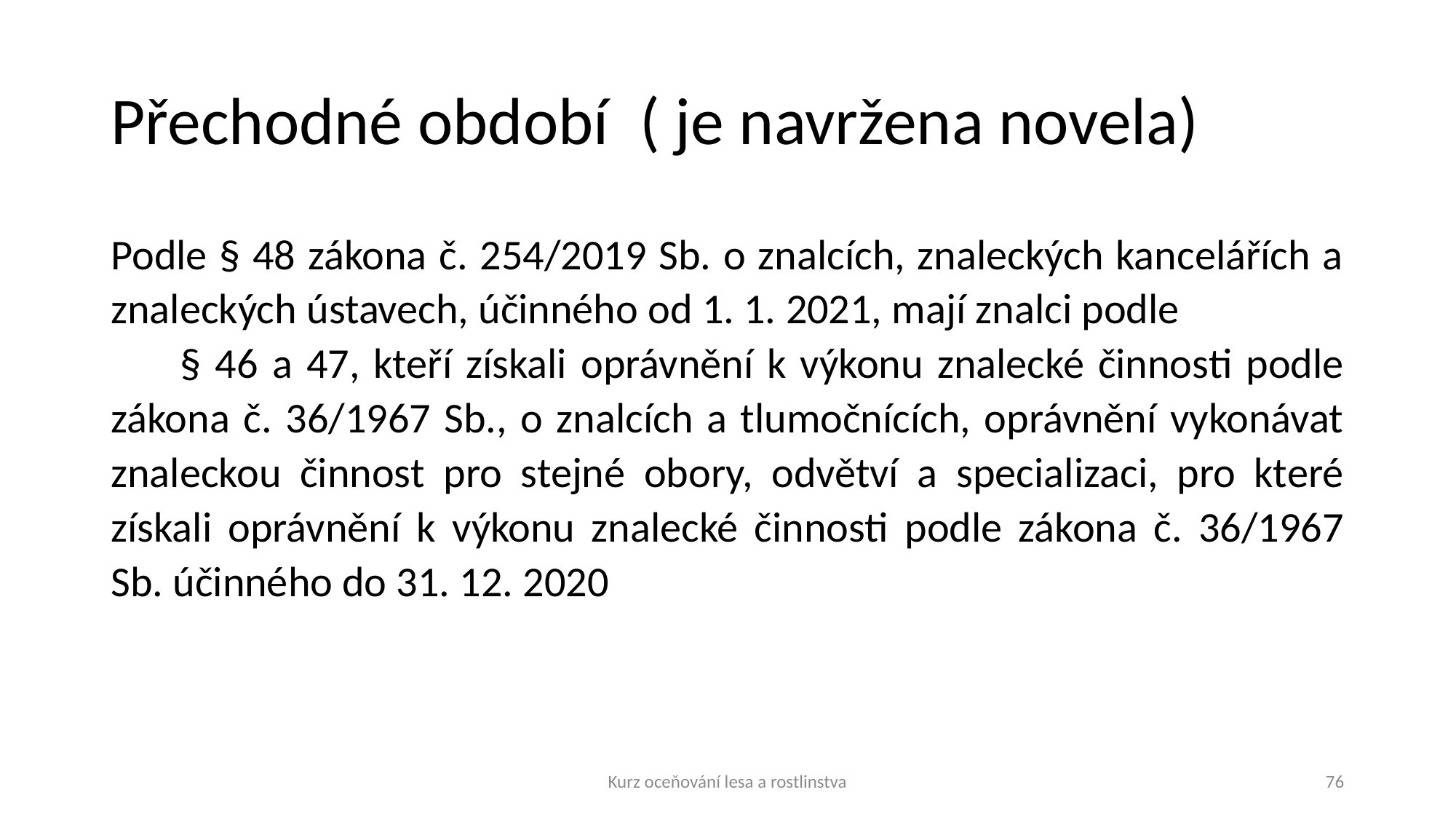

# Přechodné období  ( je navržena novela)
Podle § 48 zákona č. 254/2019 Sb. o znalcích, znaleckých kancelářích a znaleckých ústavech, účinného od 1. 1. 2021, mají znalci podle                       § 46 a 47, kteří získali oprávnění k výkonu znalecké činnosti podle zákona č. 36/1967 Sb., o znalcích a tlumočnících, oprávnění vykonávat znaleckou činnost pro stejné obory, odvětví a specializaci, pro které získali oprávnění k výkonu znalecké činnosti podle zákona č. 36/1967 Sb. účinného do 31. 12. 2020

Kurz oceňování lesa a rostlinstva
76